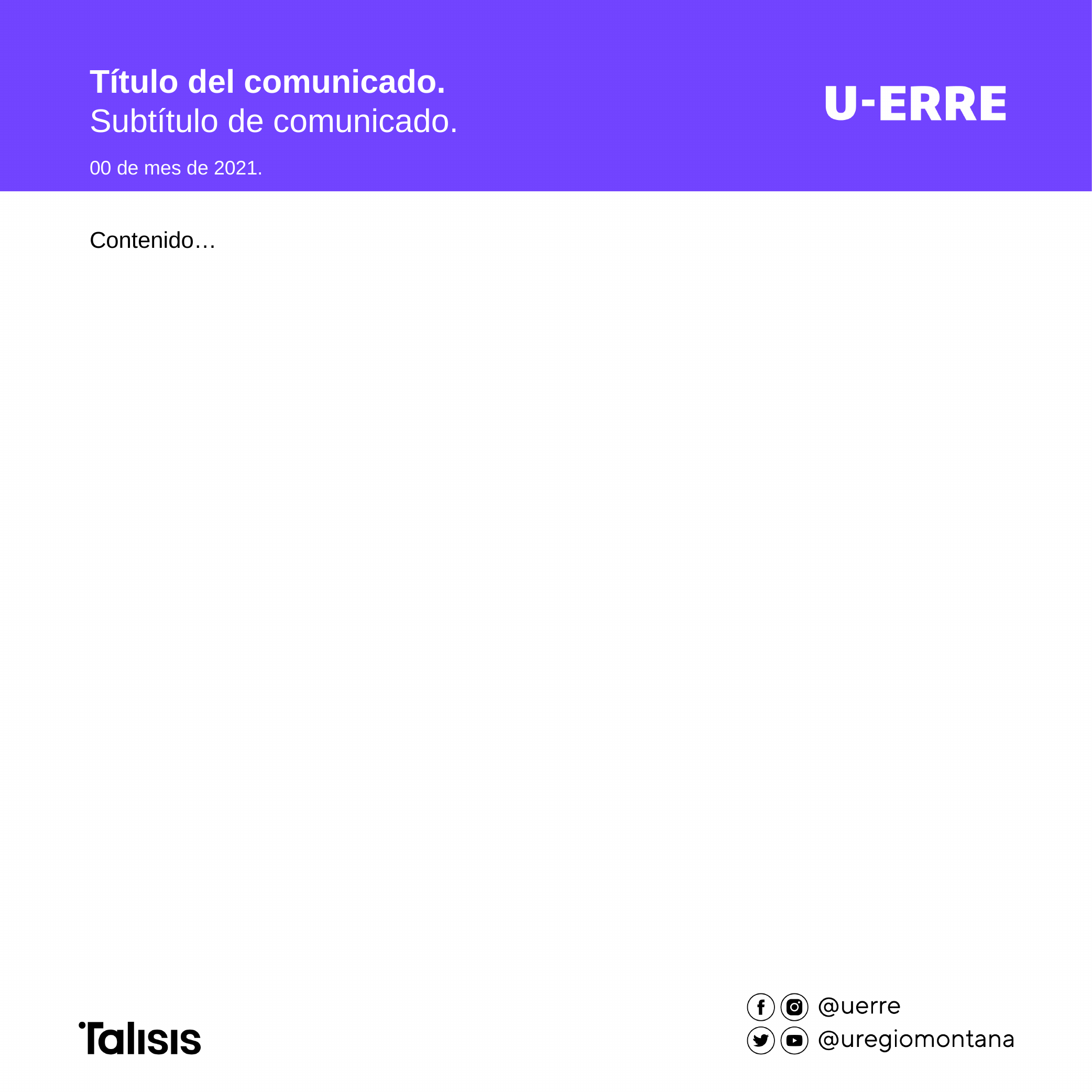

Título del comunicado.
Subtítulo de comunicado.
00 de mes de 2021.
Contenido…